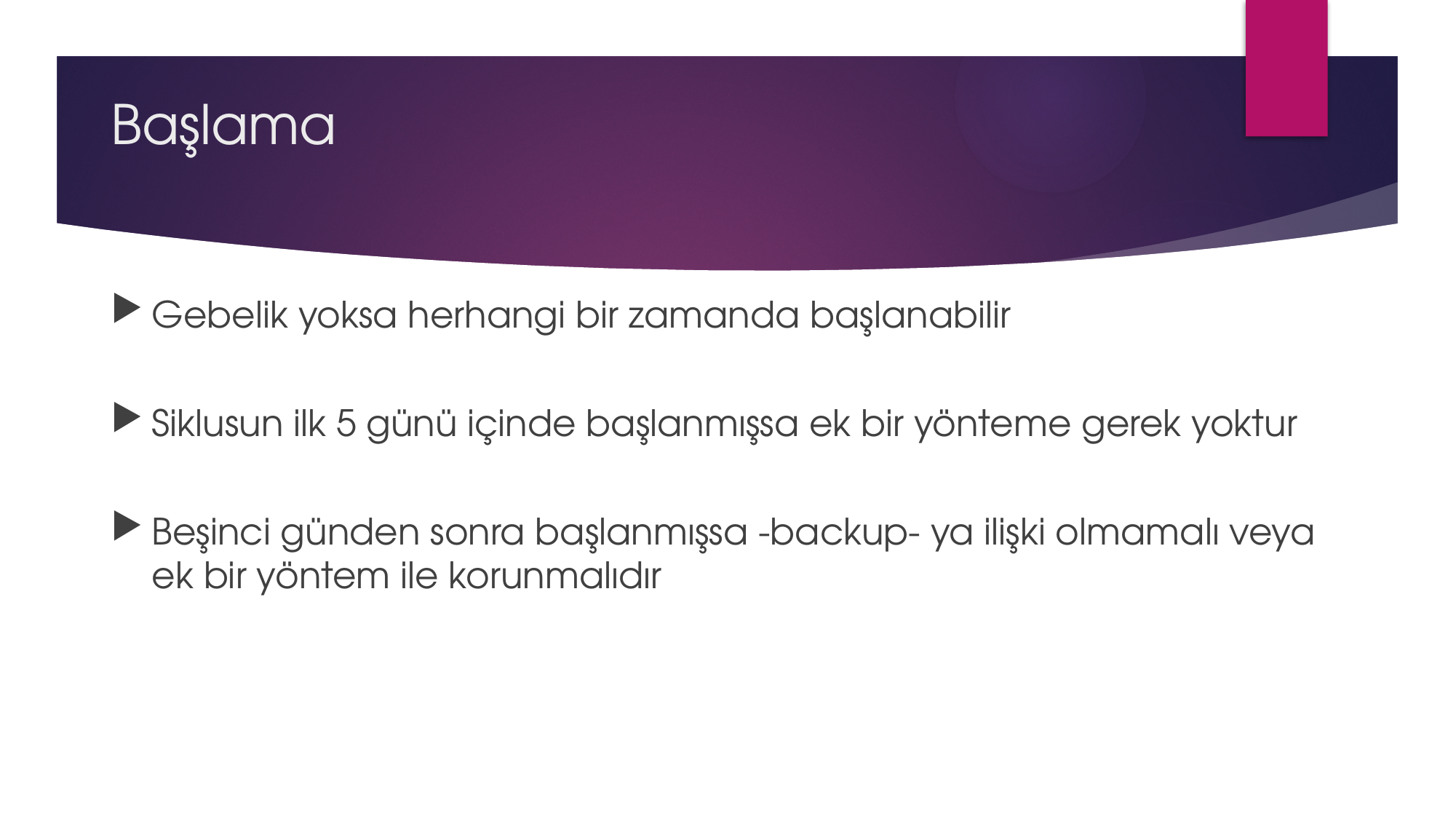

# Başlama

Gebelik yoksa herhangi bir zamanda başlanabilir

Siklusun ilk 5 günü içinde başlanmışsa ek bir yönteme gerek yoktur

Beşinci günden sonra başlanmışsa -backup- ya ilişki olmamalı veya ek bir yöntem ile korunmalıdır